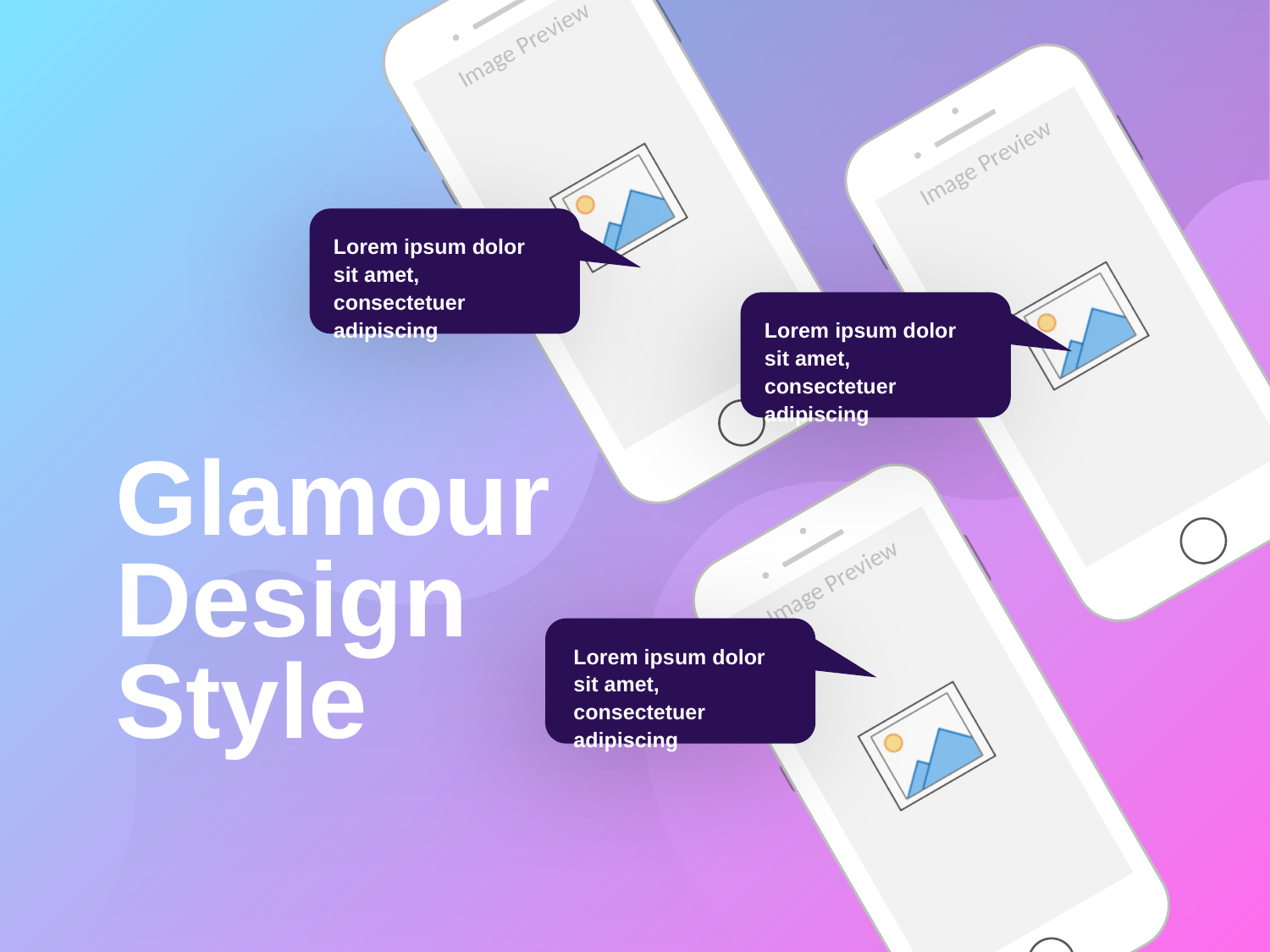

Lorem ipsum dolor sit amet, consectetuer adipiscing

Lorem ipsum dolor sit amet, consectetuer adipiscing
Glamour
Design
Style

Lorem ipsum dolor sit amet, consectetuer adipiscing